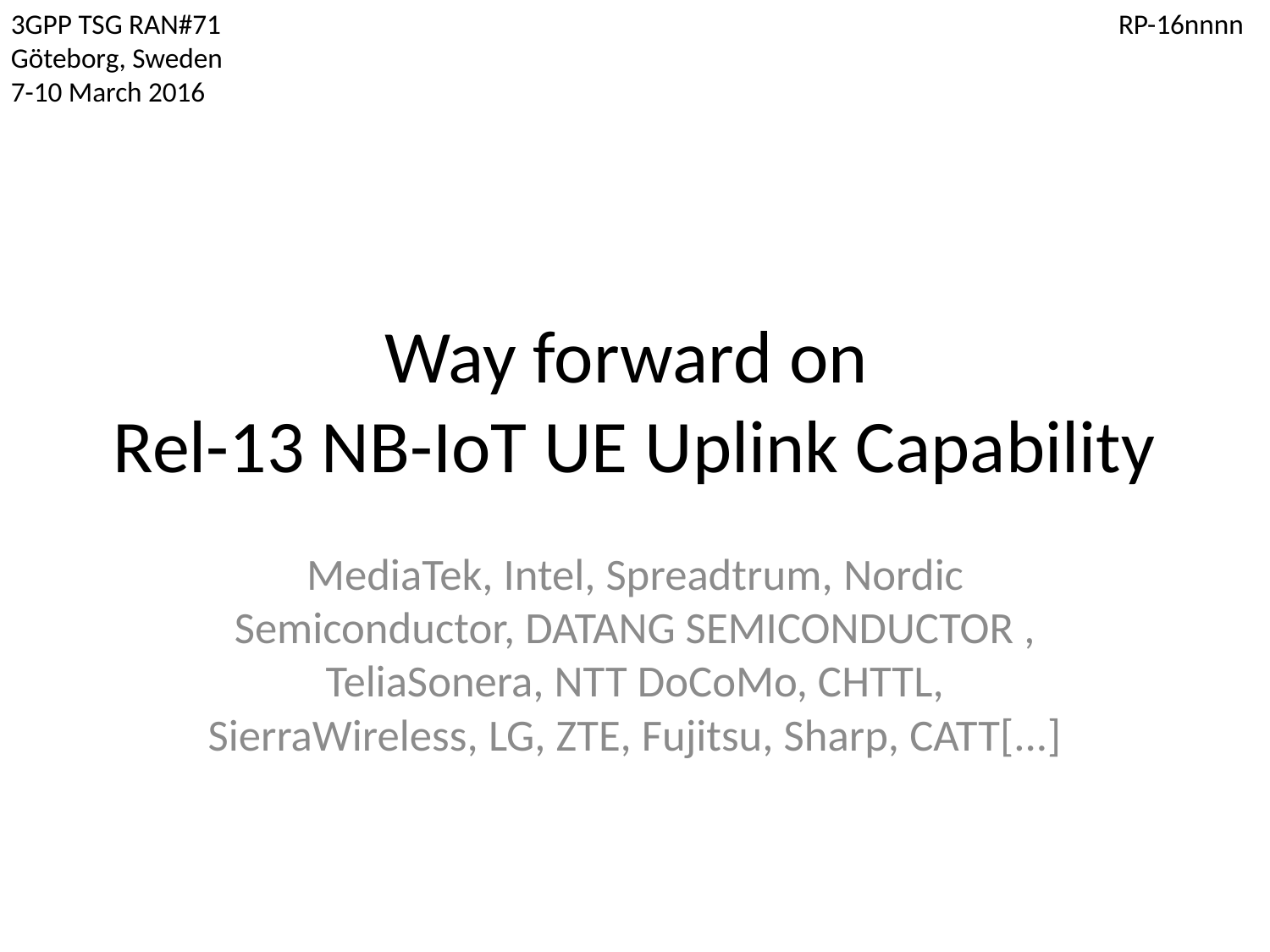

3GPP TSG RAN#71	RP-16nnnn
Göteborg, Sweden
7-10 March 2016
# Way forward on Rel-13 NB-IoT UE Uplink Capability
MediaTek, Intel, Spreadtrum, Nordic Semiconductor, DATANG SEMICONDUCTOR , TeliaSonera, NTT DoCoMo, CHTTL, SierraWireless, LG, ZTE, Fujitsu, Sharp, CATT[...]